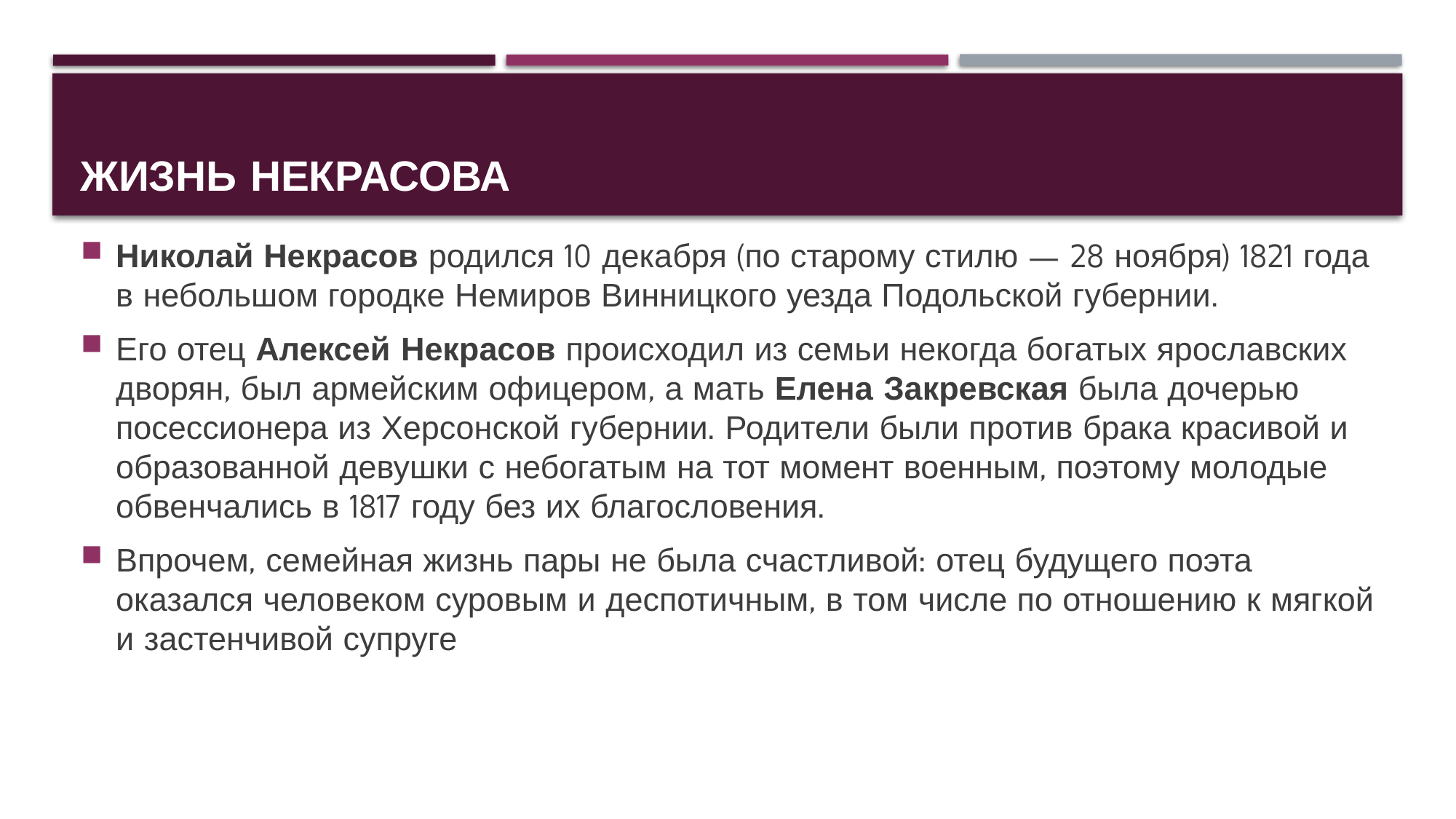

# Жизнь Некрасова
Николай Некрасов родился 10 декабря (по старому стилю — 28 ноября) 1821 года в небольшом городке Немиров Винницкого уезда Подольской губернии.
Его отец Алексей Некрасов происходил из семьи некогда богатых ярославских дворян, был армейским офицером, а мать Елена Закревская была дочерью посессионера из Херсонской губернии. Родители были против брака красивой и образованной девушки с небогатым на тот момент военным, поэтому молодые обвенчались в 1817 году без их благословения.
Впрочем, семейная жизнь пары не была счастливой: отец будущего поэта оказался человеком суровым и деспотичным, в том числе по отношению к мягкой и застенчивой супруге